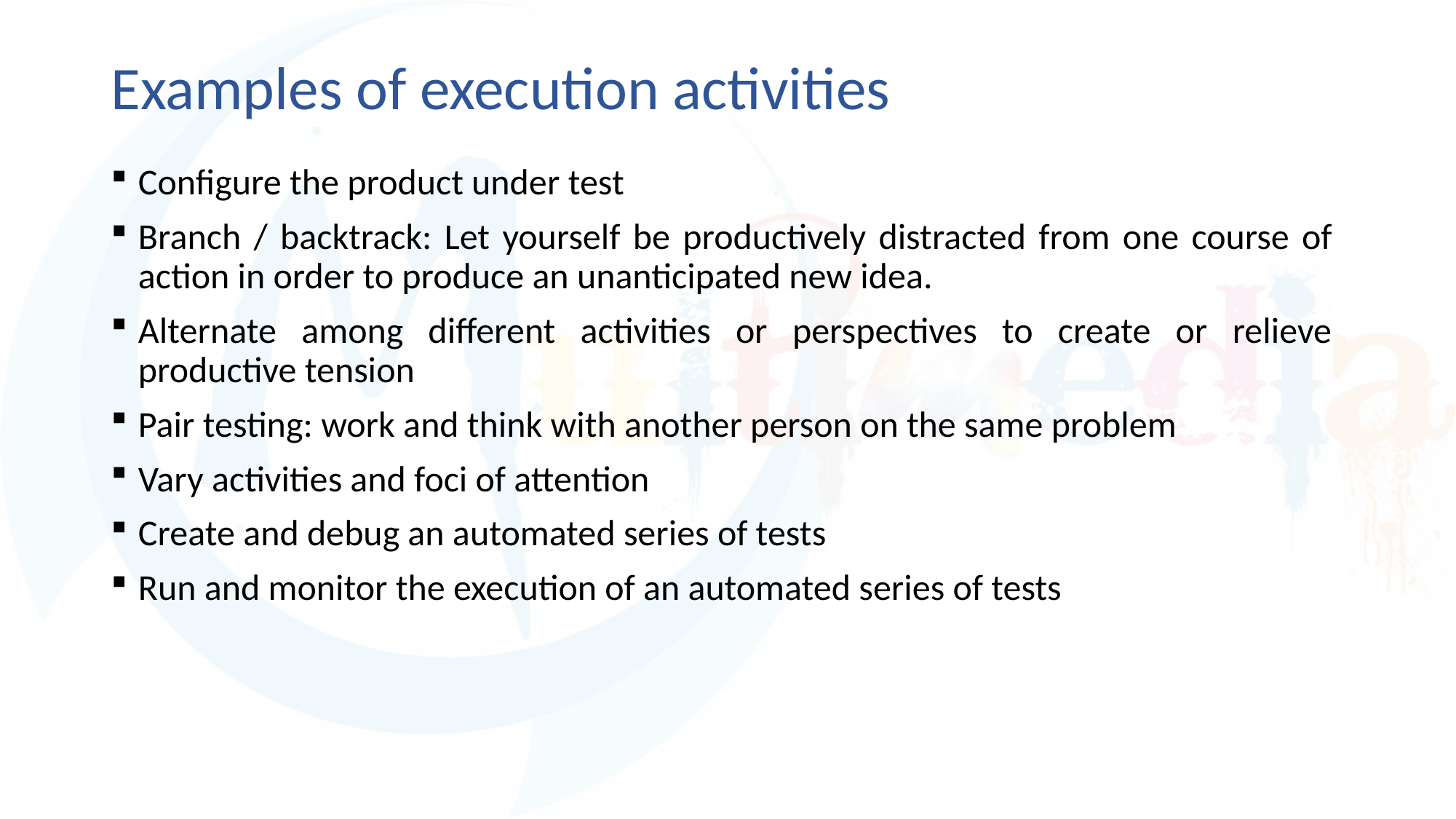

# Examples of execution activities
Configure the product under test
Branch / backtrack: Let yourself be productively distracted from one course of action in order to produce an unanticipated new idea.
Alternate among different activities or perspectives to create or relieve productive tension
Pair testing: work and think with another person on the same problem
Vary activities and foci of attention
Create and debug an automated series of tests
Run and monitor the execution of an automated series of tests